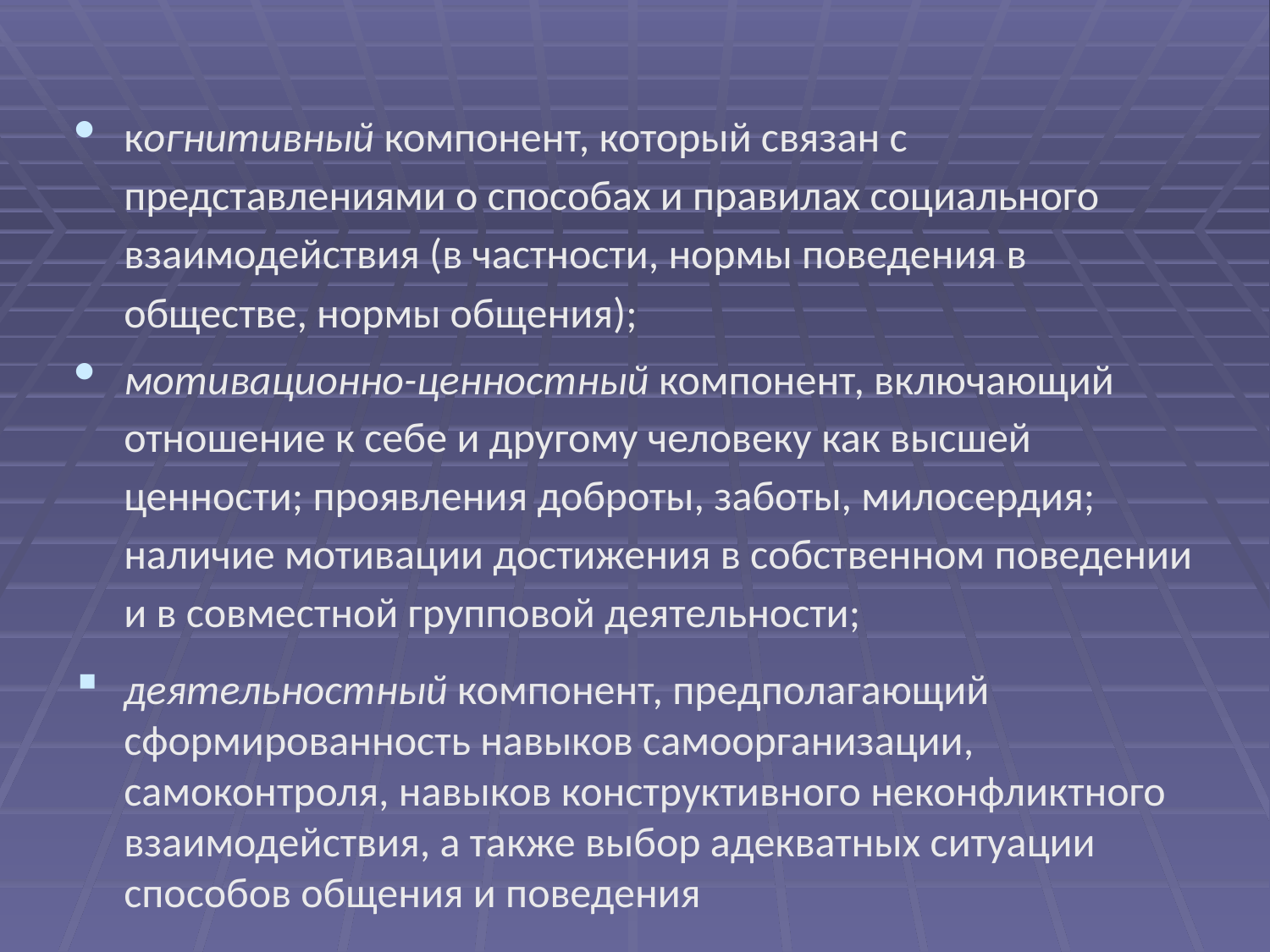

когнитивный компонент, который связан с представлениями о способах и правилах социального взаимодействия (в частности, нормы поведения в обществе, нормы общения);
мотивационно-ценностный компонент, включающий отношение к себе и другому человеку как высшей ценности; проявления доброты, заботы, милосердия; наличие мотивации достижения в собственном поведении и в совместной групповой деятельности;
деятельностный компонент, предполагающий сформированность навыков самоорганизации, самоконтроля, навыков конструктивного неконфликтного взаимодействия, а также выбор адекватных ситуации способов общения и поведения